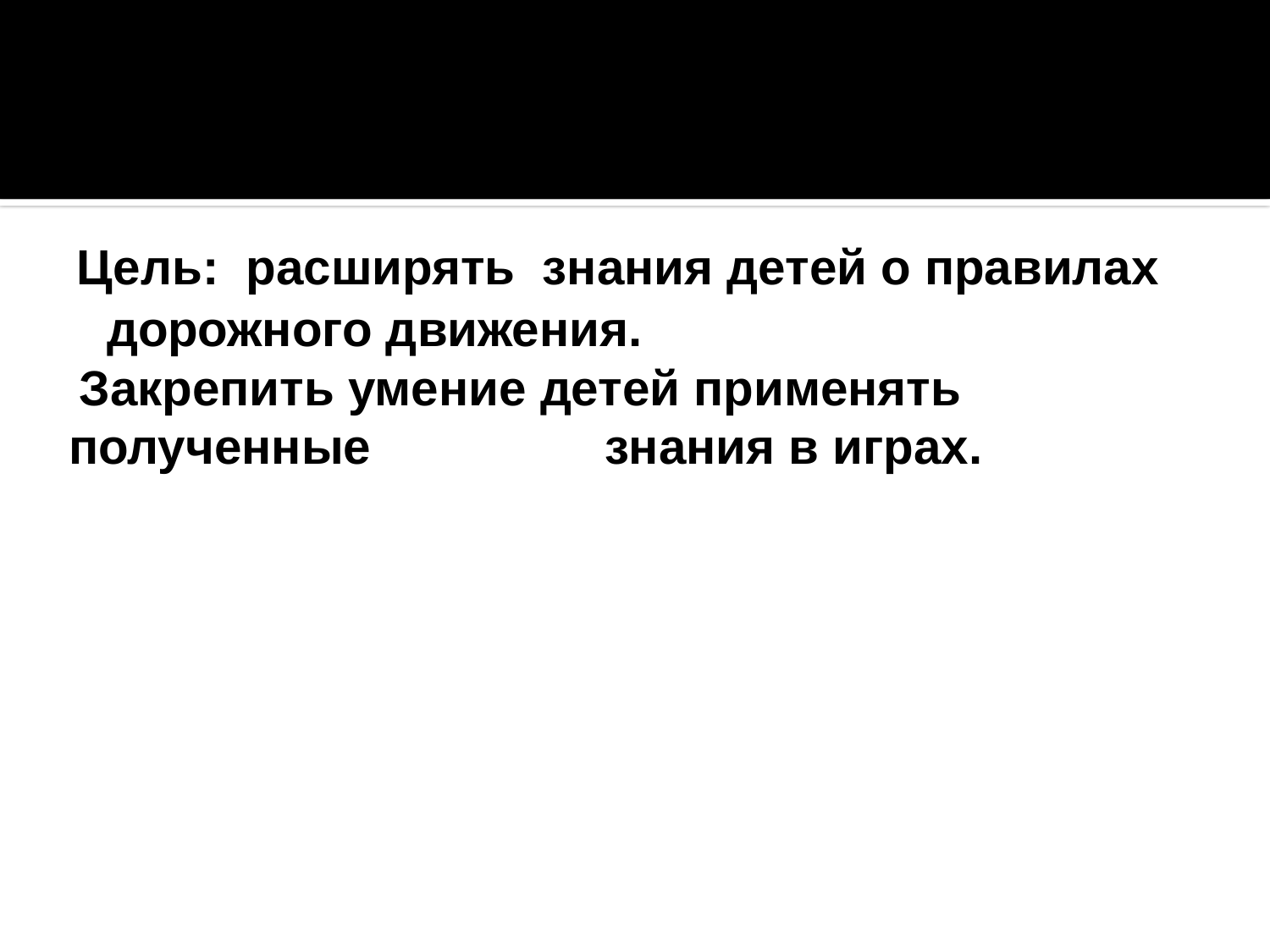

#
   Цель:  расширять  знания детей о правилах
      дорожного движения.
    Закрепить умение детей применять полученные                 знания в играх.